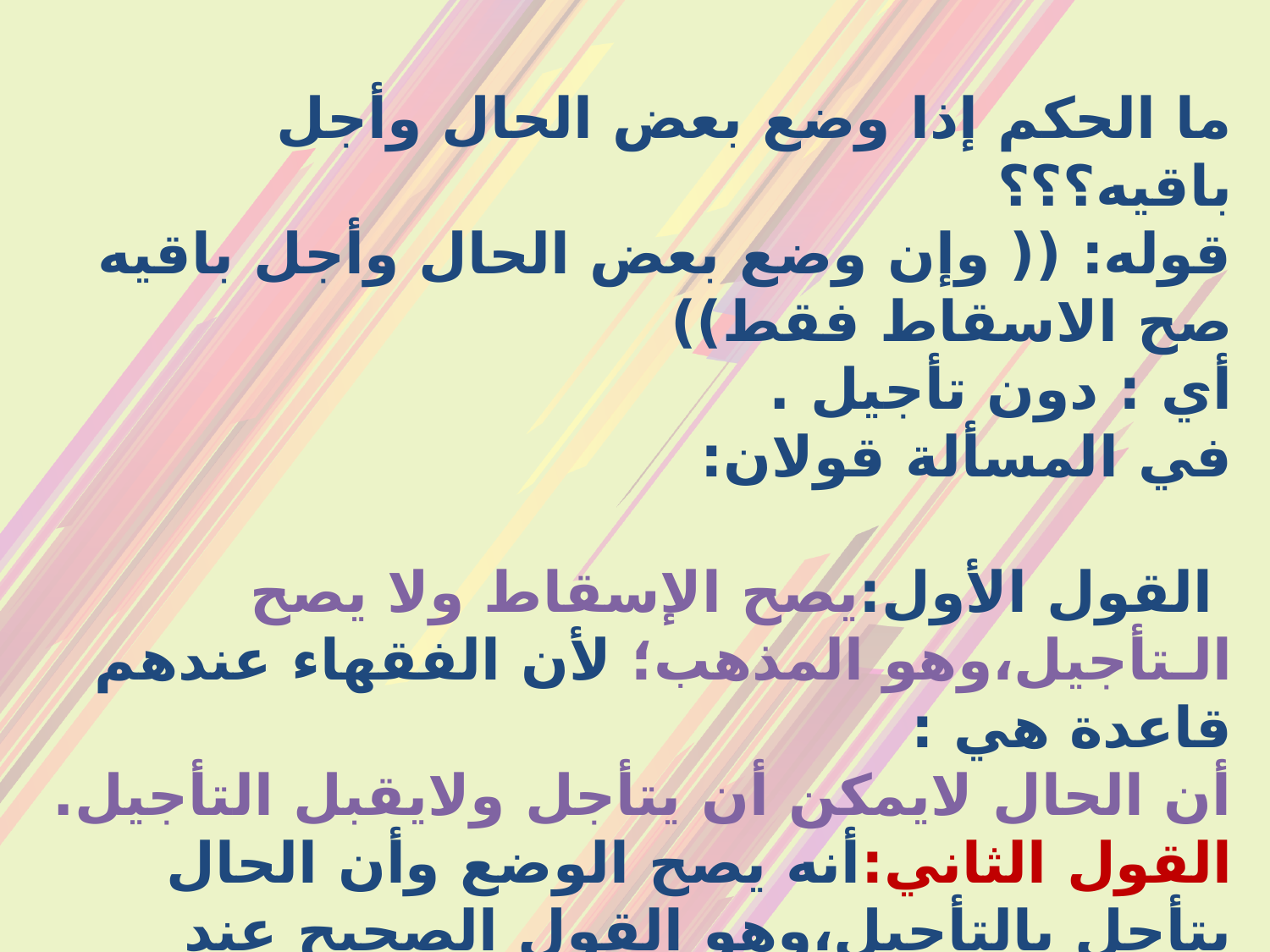

ما الحكم إذا وضع بعض الحال وأجل باقيه؟؟؟
قوله: (( وإن وضع بعض الحال وأجل باقيه صح الاسقاط فقط))
أي : دون تأجيل .
في المسألة قولان:

 القول الأول:يصح الإسقاط ولا يصح الـتأجيل،وهو المذهب؛ لأن الفقهاء عندهم قاعدة هي :
أن الحال لايمكن أن يتأجل ولايقبل التأجيل.
القول الثاني:أنه يصح الوضع وأن الحال يتأجل بالتأجيل،وهو القول الصحيح عند الشيخ محمد بن عثيمين رحمه الله
وهو اختيار شيخ الاسلام ابن تيميه رحمه الله لأنه عهد و وعد ،
وقد قال تعالى: ((وأوفوا بالعهد)).